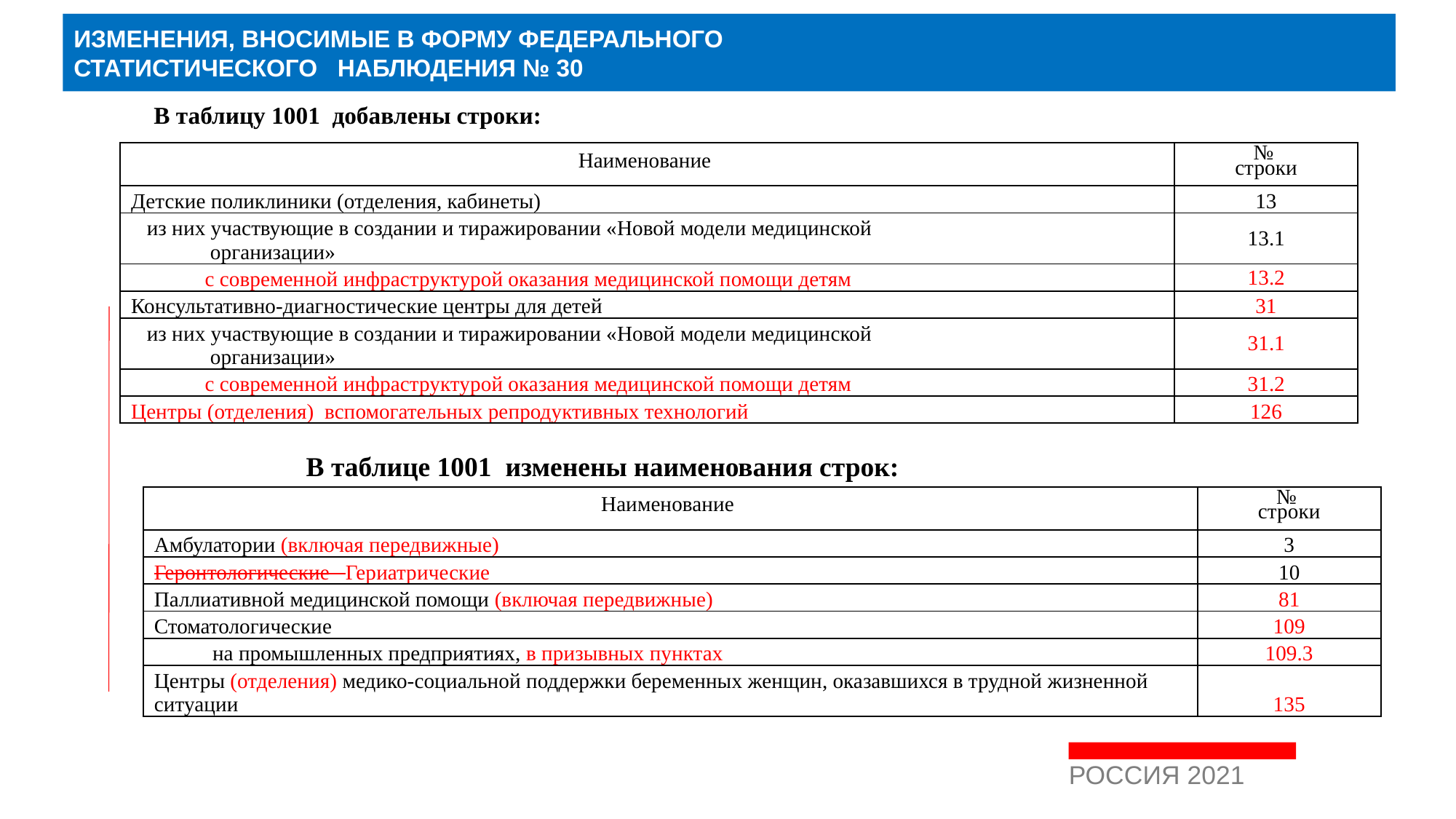

ИЗМЕНЕНИЯ, ВНОСИМЫЕ В ФОРМУ ФЕДЕРАЛЬНОГО
СТАТИСТИЧЕСКОГО   НАБЛЮДЕНИЯ № 30

В таблицу 1001  добавлены строки:

| Наименование | № строки |
| --- | --- |
| Детские поликлиники (отделения, кабинеты) | 13 |
| из них участвующие в создании и тиражировании «Новой модели медицинской организации» | 13.1 |
| с современной инфраструктурой оказания медицинской помощи детям | 13.2 |
| Консультативно-диагностические центры для детей | 31 |
| из них участвующие в создании и тиражировании «Новой модели медицинской организации» | 31.1 |
| с современной инфраструктурой оказания медицинской помощи детям | 31.2 |
| Центры (отделения) вспомогательных репродуктивных технологий | 126 |

В таблице 1001  изменены наименования строк:

| Наименование | № строки |
| --- | --- |
| Амбулатории (включая передвижные) | 3 |
| Геронтологические Гериатрические | 10 |
| Паллиативной медицинской помощи (включая передвижные) | 81 |
| Стоматологические | 109 |
| на промышленных предприятиях, в призывных пунктах | 109.3 |
| Центры (отделения) медико-социальной поддержки беременных женщин, оказавшихся в трудной жизненной ситуации | 135 |

РОССИЯ 2021